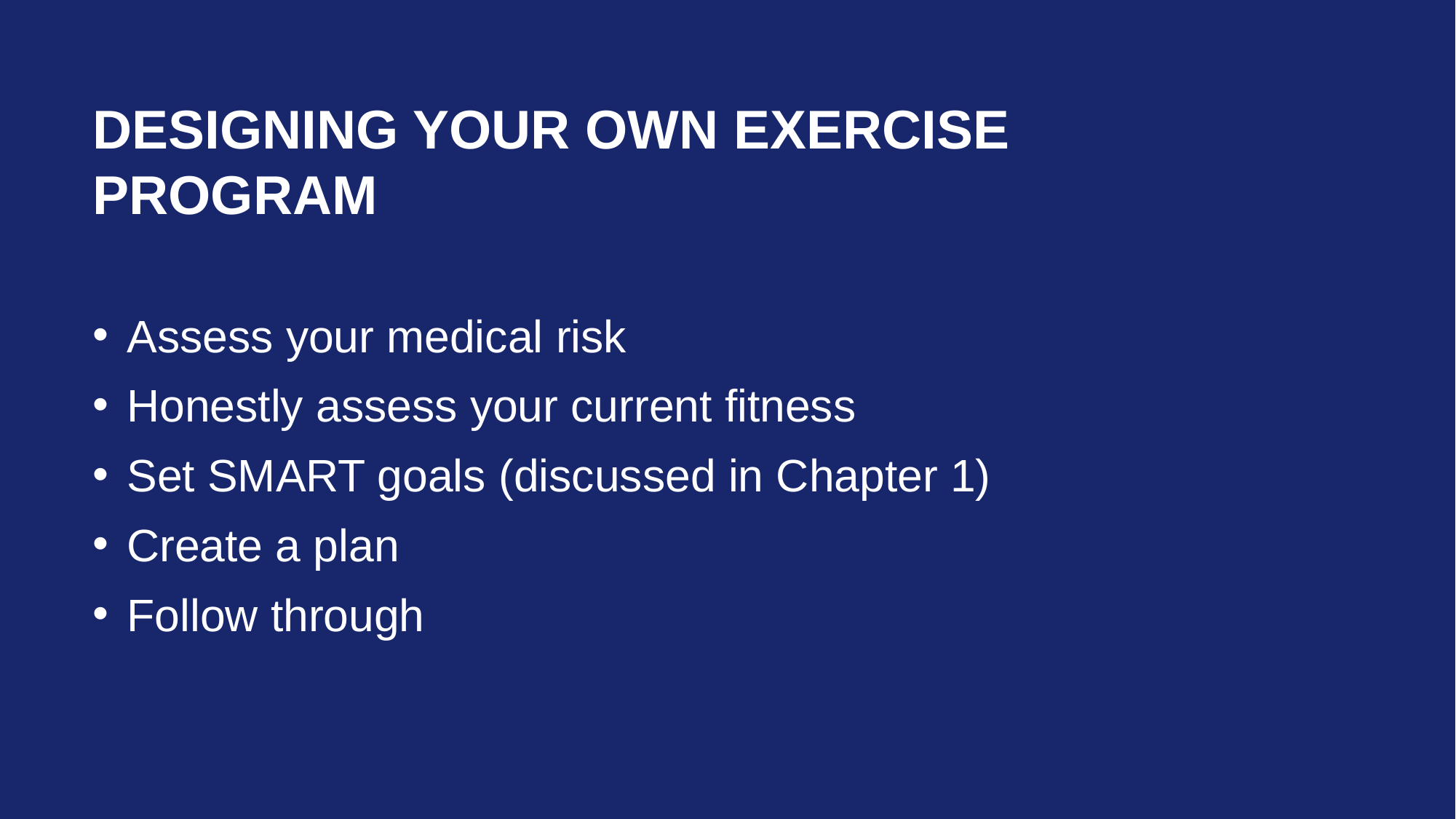

# Designing Your Own Exercise Program
Assess your medical risk
Honestly assess your current fitness
Set SMART goals (discussed in Chapter 1)
Create a plan
Follow through